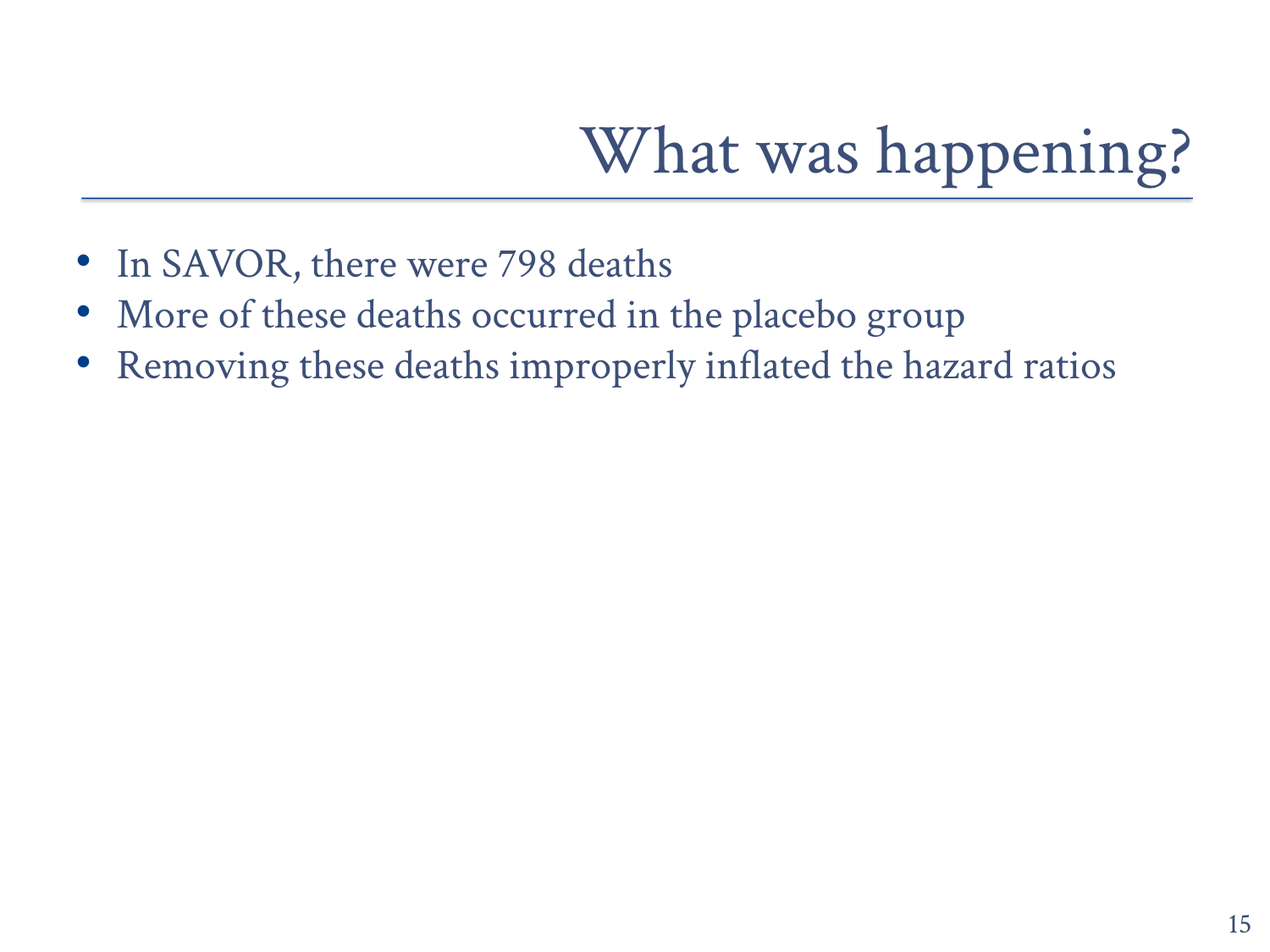

# What was happening?
In SAVOR, there were 798 deaths
More of these deaths occurred in the placebo group
Removing these deaths improperly inflated the hazard ratios
15